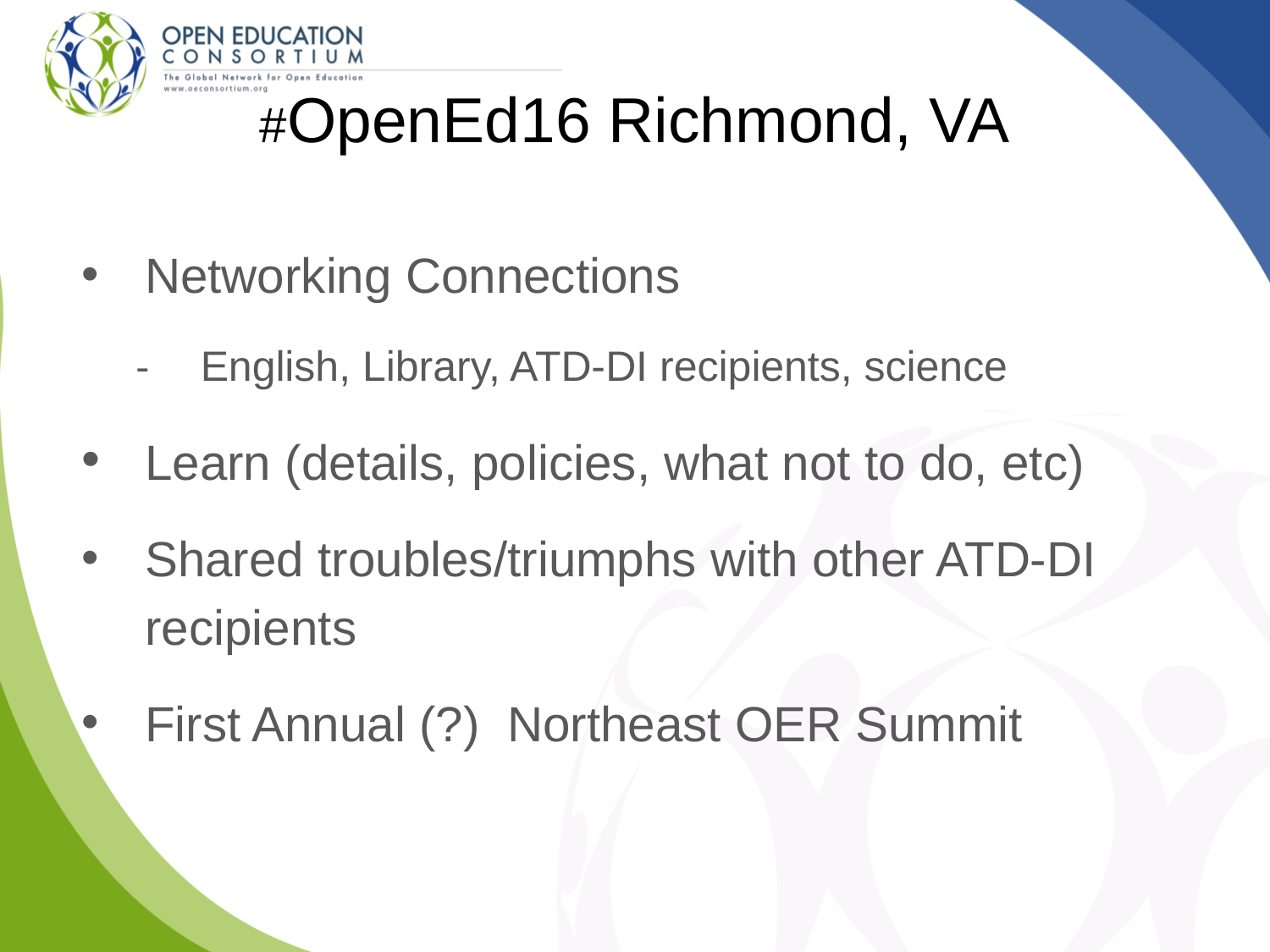

# #OpenEd16 Richmond, VA
Networking Connections
English, Library, ATD-DI recipients, science
Learn (details, policies, what not to do, etc)
Shared troubles/triumphs with other ATD-DI recipients
First Annual (?)  Northeast OER Summit